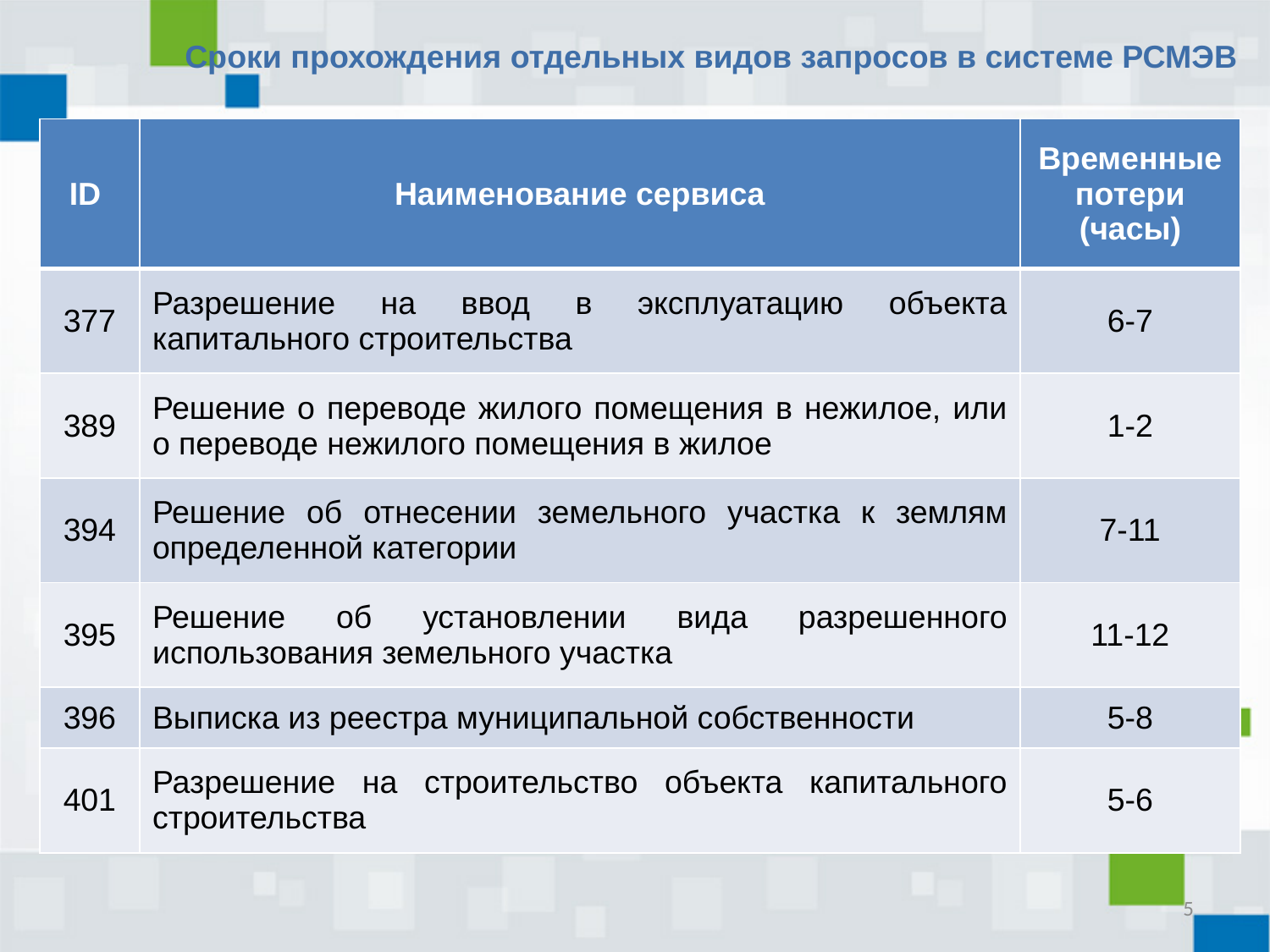

#
Сроки прохождения отдельных видов запросов в системе РСМЭВ
| ID | Наименование сервиса | Временные потери (часы) |
| --- | --- | --- |
| 377 | Разрешение на ввод в эксплуатацию объекта капитального строительства | 6-7 |
| 389 | Решение о переводе жилого помещения в нежилое, или о переводе нежилого помещения в жилое | 1-2 |
| 394 | Решение об отнесении земельного участка к землям определенной категории | 7-11 |
| 395 | Решение об установлении вида разрешенного использования земельного участка | 11-12 |
| 396 | Выписка из реестра муниципальной собственности | 5-8 |
| 401 | Разрешение на строительство объекта капитального строительства | 5-6 |
5